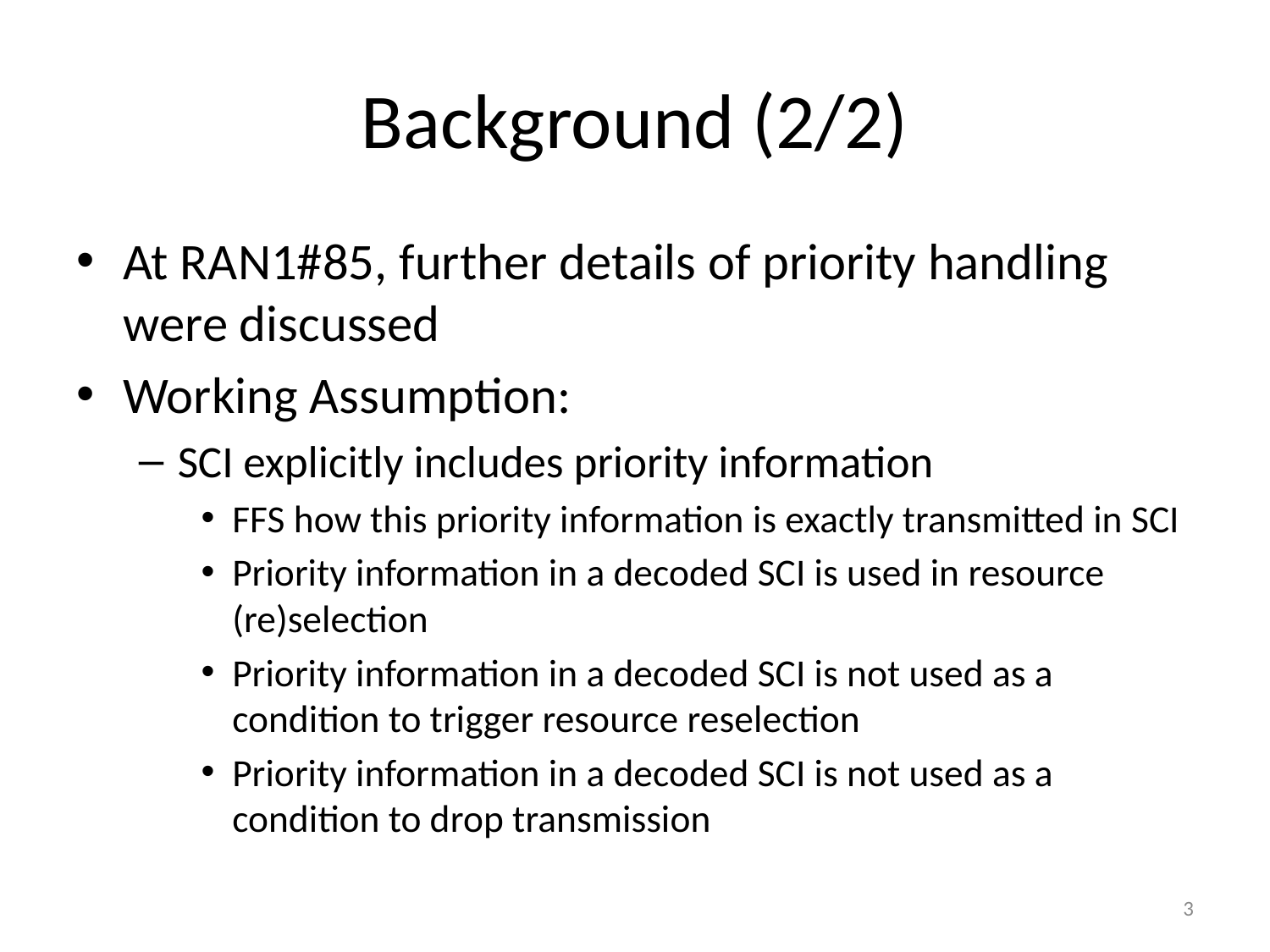

# Background (2/2)
At RAN1#85, further details of priority handling were discussed
Working Assumption:
SCI explicitly includes priority information
FFS how this priority information is exactly transmitted in SCI
Priority information in a decoded SCI is used in resource (re)selection
Priority information in a decoded SCI is not used as a condition to trigger resource reselection
Priority information in a decoded SCI is not used as a condition to drop transmission
3